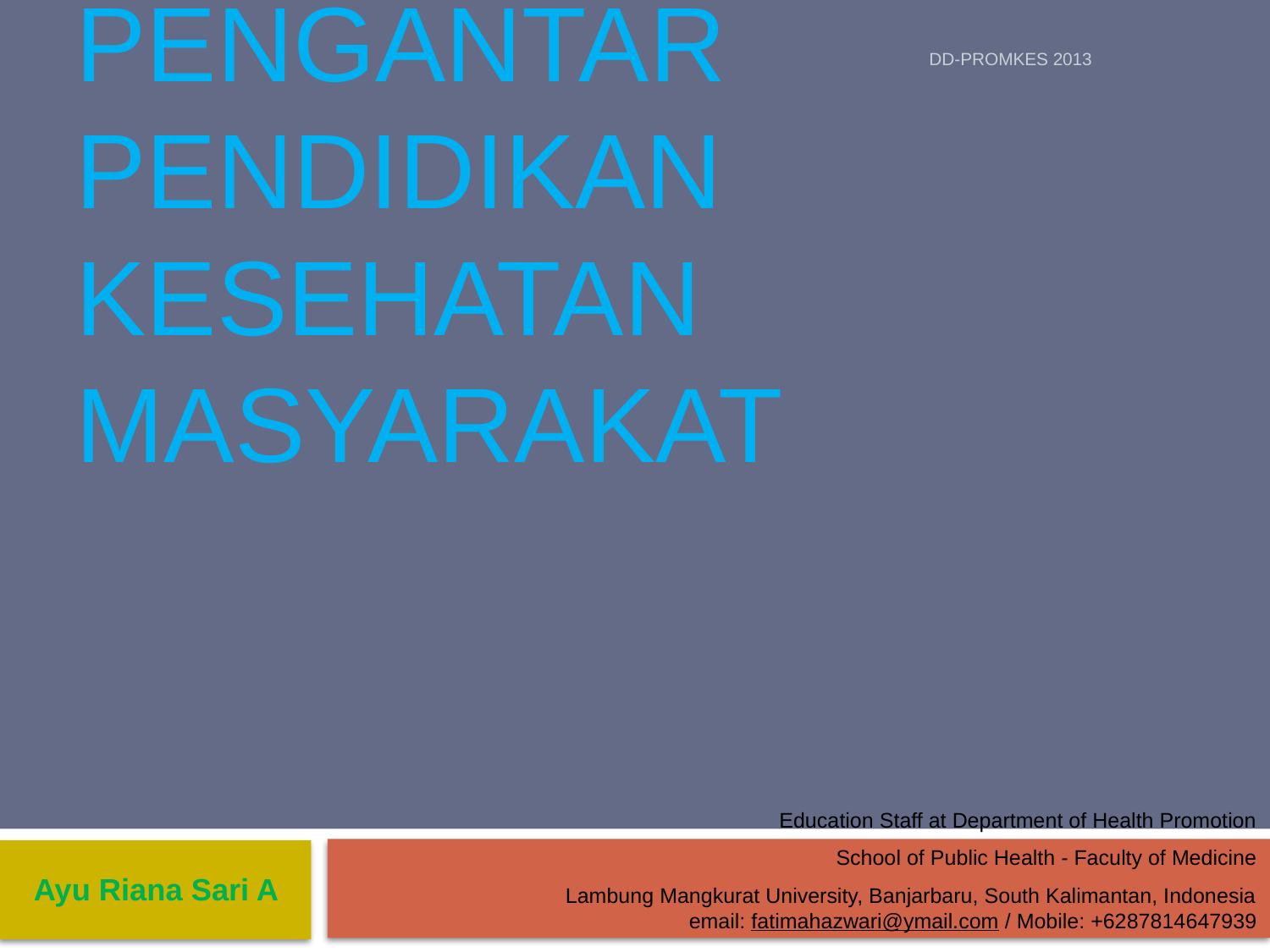

DD-PROMKES 2013
# PENGANTAR Pendidikan kesehatan masyarakat
Ayu Riana Sari A
Education Staff at Department of Health Promotion
School of Public Health - Faculty of Medicine
Lambung Mangkurat University, Banjarbaru, South Kalimantan, Indonesia
email: fatimahazwari@ymail.com / Mobile: +6287814647939